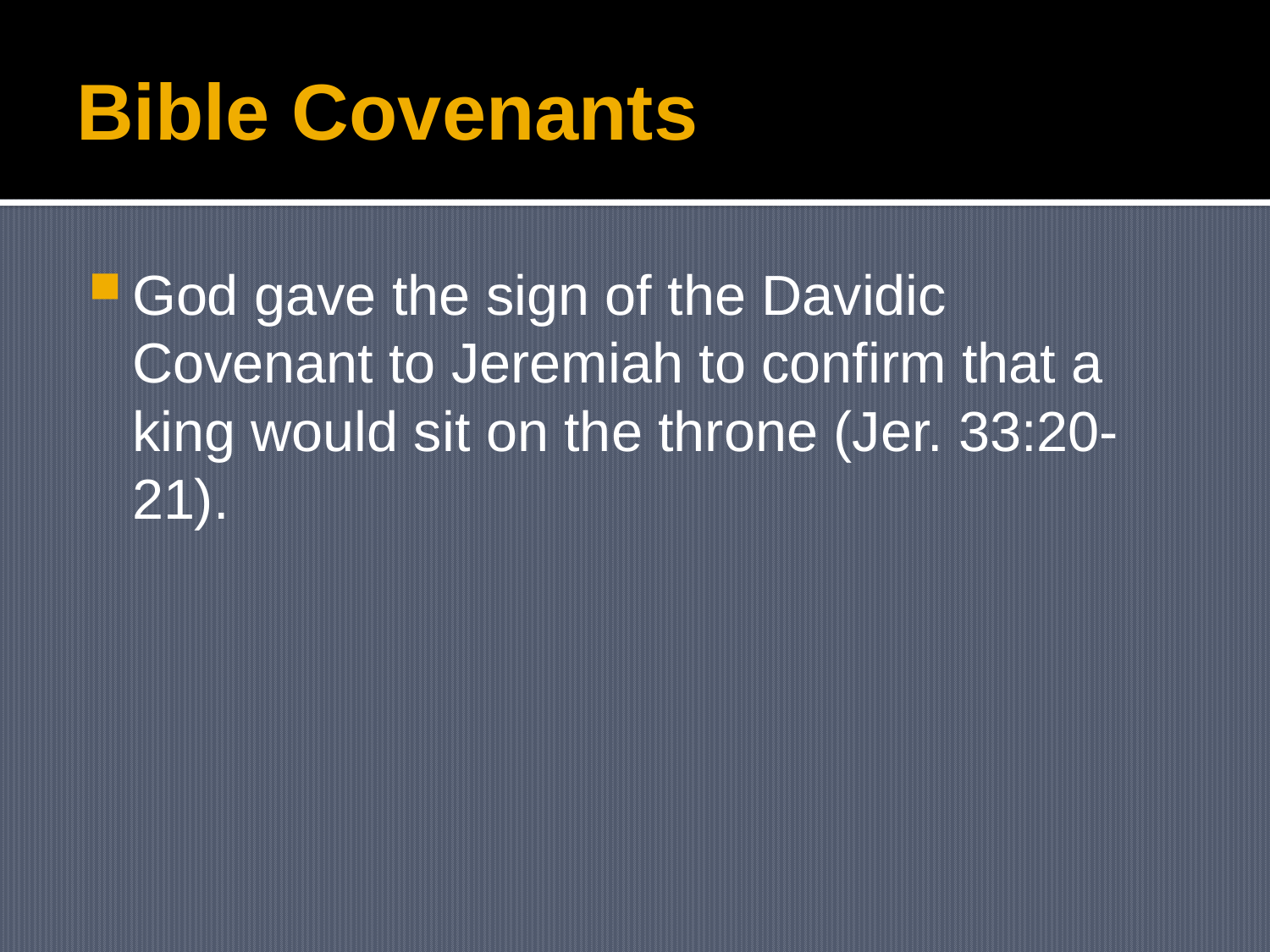

# Bible Covenants
God gave the sign of the Davidic Covenant to Jeremiah to confirm that a king would sit on the throne (Jer. 33:20-21).